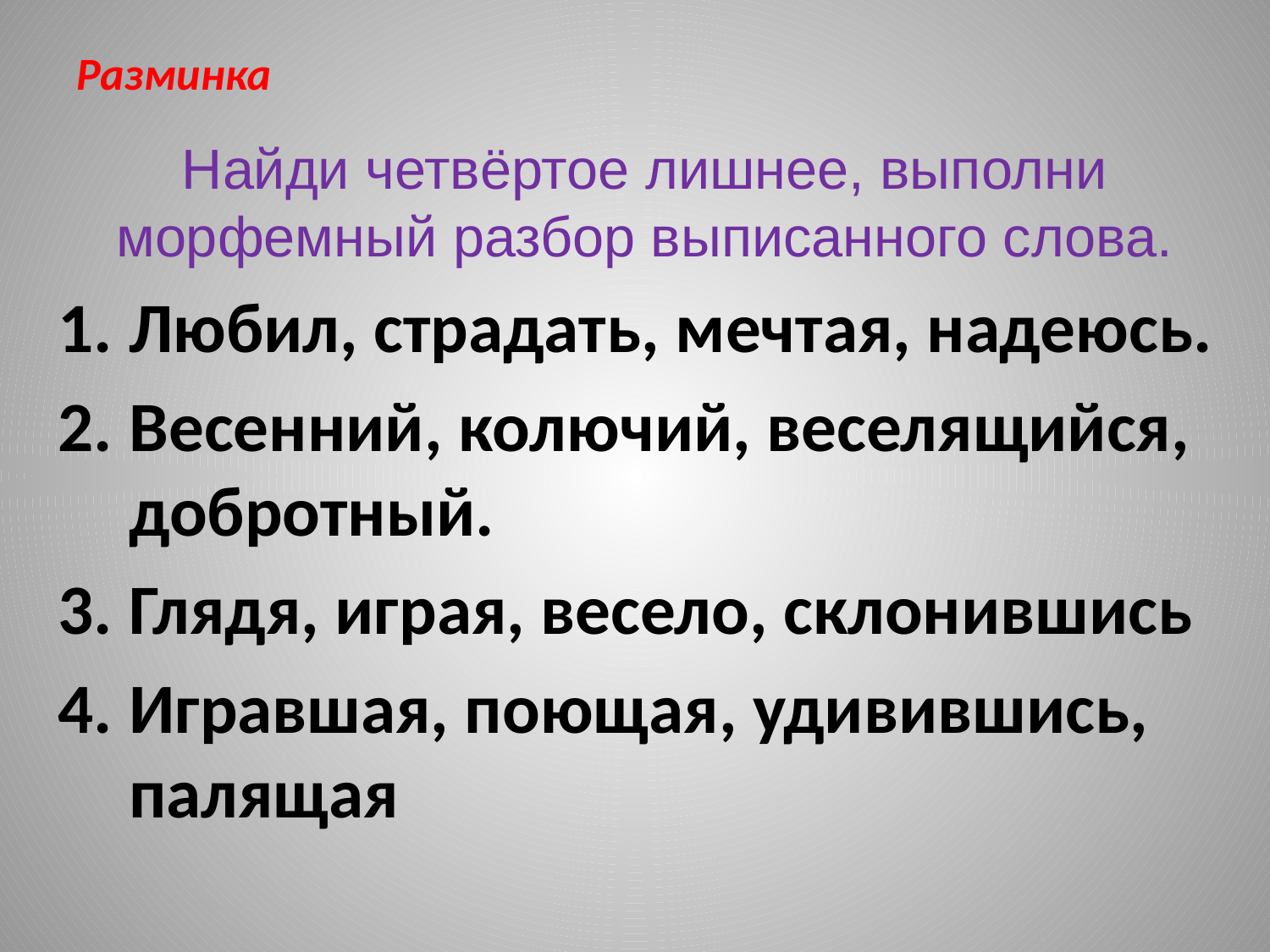

# Разминка
Найди четвёртое лишнее, выполни морфемный разбор выписанного слова.
Любил, страдать, мечтая, надеюсь.
Весенний, колючий, веселящийся, добротный.
Глядя, играя, весело, склонившись
Игравшая, поющая, удивившись, палящая